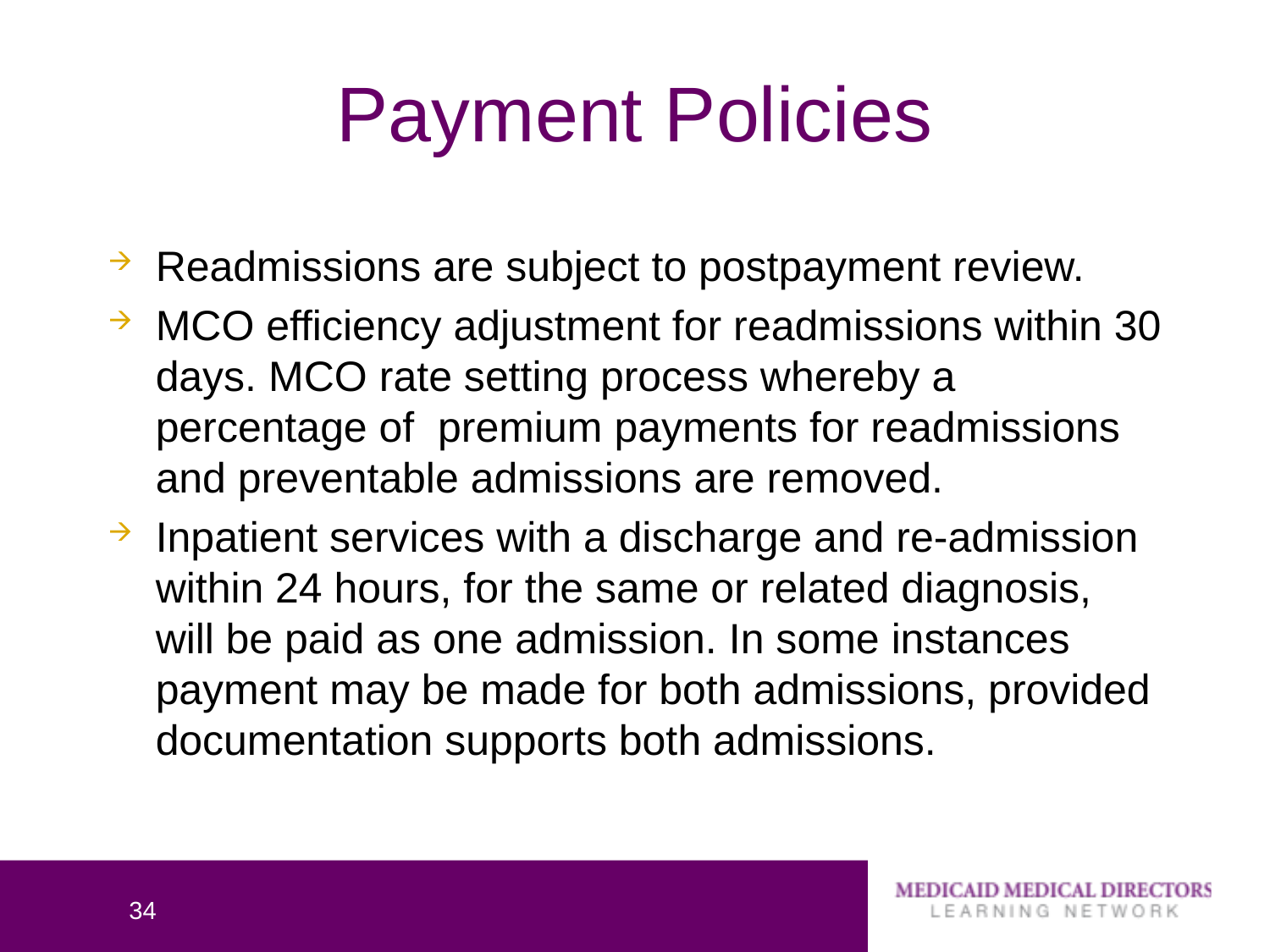

# Payment Policies
Readmissions are subject to postpayment review.
MCO efficiency adjustment for readmissions within 30 days. MCO rate setting process whereby a percentage of  premium payments for readmissions and preventable admissions are removed.
Inpatient services with a discharge and re-admission within 24 hours, for the same or related diagnosis, will be paid as one admission. In some instances payment may be made for both admissions, provided documentation supports both admissions.

34